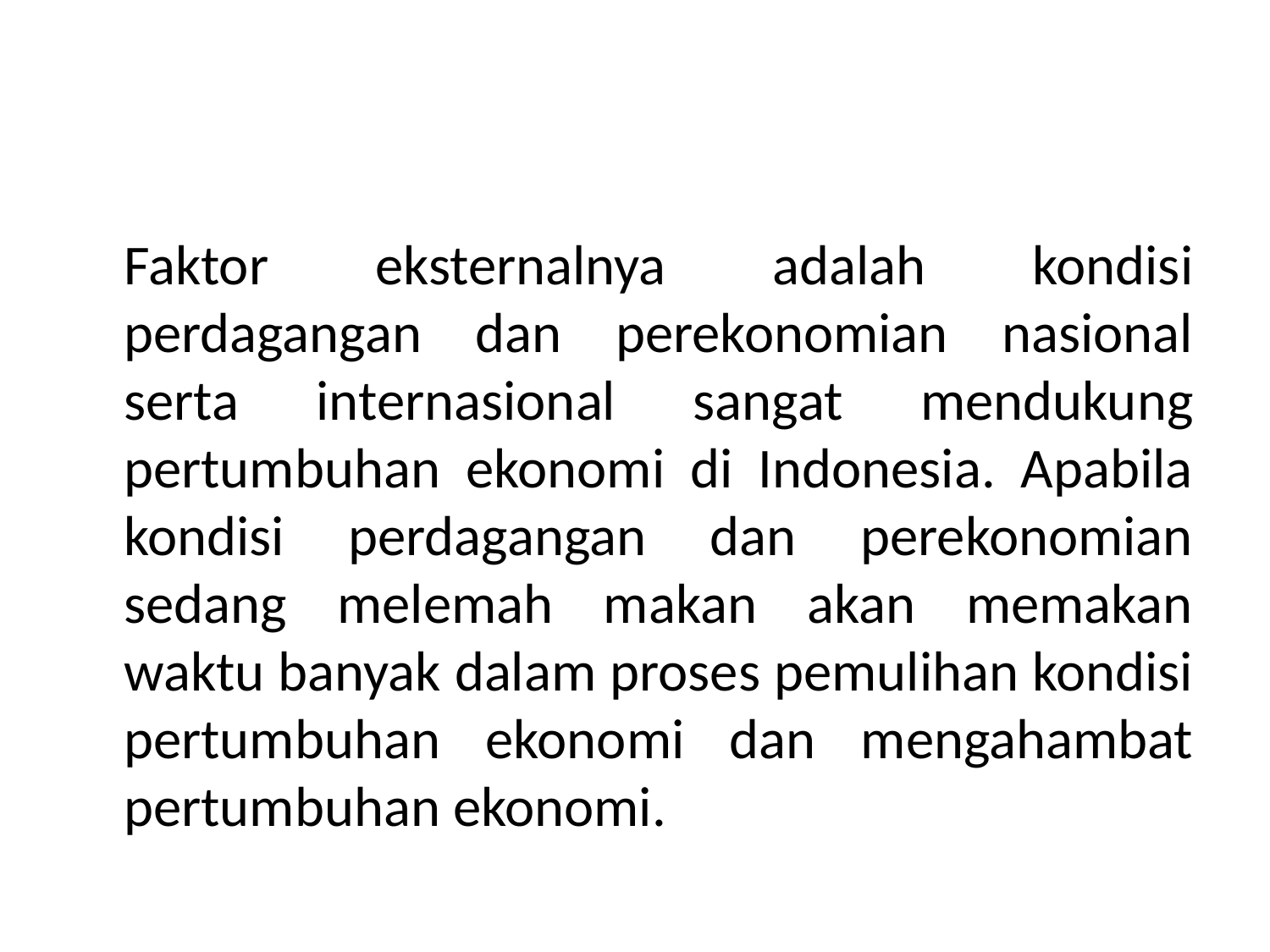

Faktor eksternalnya adalah kondisi perdagangan dan perekonomian nasional serta internasional sangat mendukung pertumbuhan ekonomi di Indonesia. Apabila kondisi perdagangan dan perekonomian sedang melemah makan akan memakan waktu banyak dalam proses pemulihan kondisi pertumbuhan ekonomi dan mengahambat pertumbuhan ekonomi.